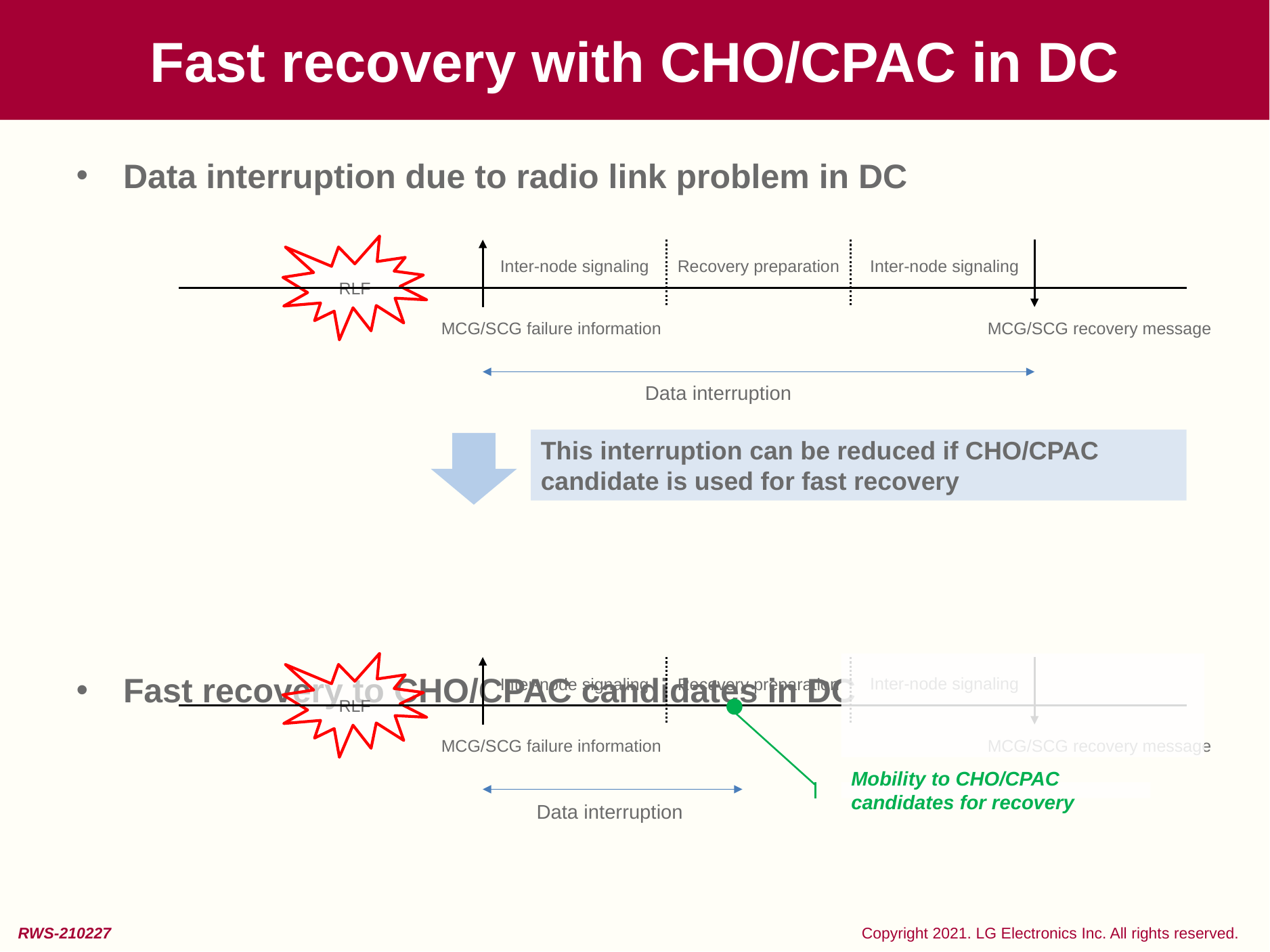

# Fast recovery with CHO/CPAC in DC
Data interruption due to radio link problem in DC

Fast recovery to CHO/CPAC candidates in DC

Inter-node signaling
Inter-node signaling
Recovery preparation
RLF
MCG/SCG failure information
MCG/SCG recovery message
Data interruption
This interruption can be reduced if CHO/CPAC candidate is used for fast recovery

Inter-node signaling
Inter-node signaling
Recovery preparation
RLF
MCG/SCG failure information
MCG/SCG recovery message

Mobility to CHO/CPAC candidates for recovery
Data interruption